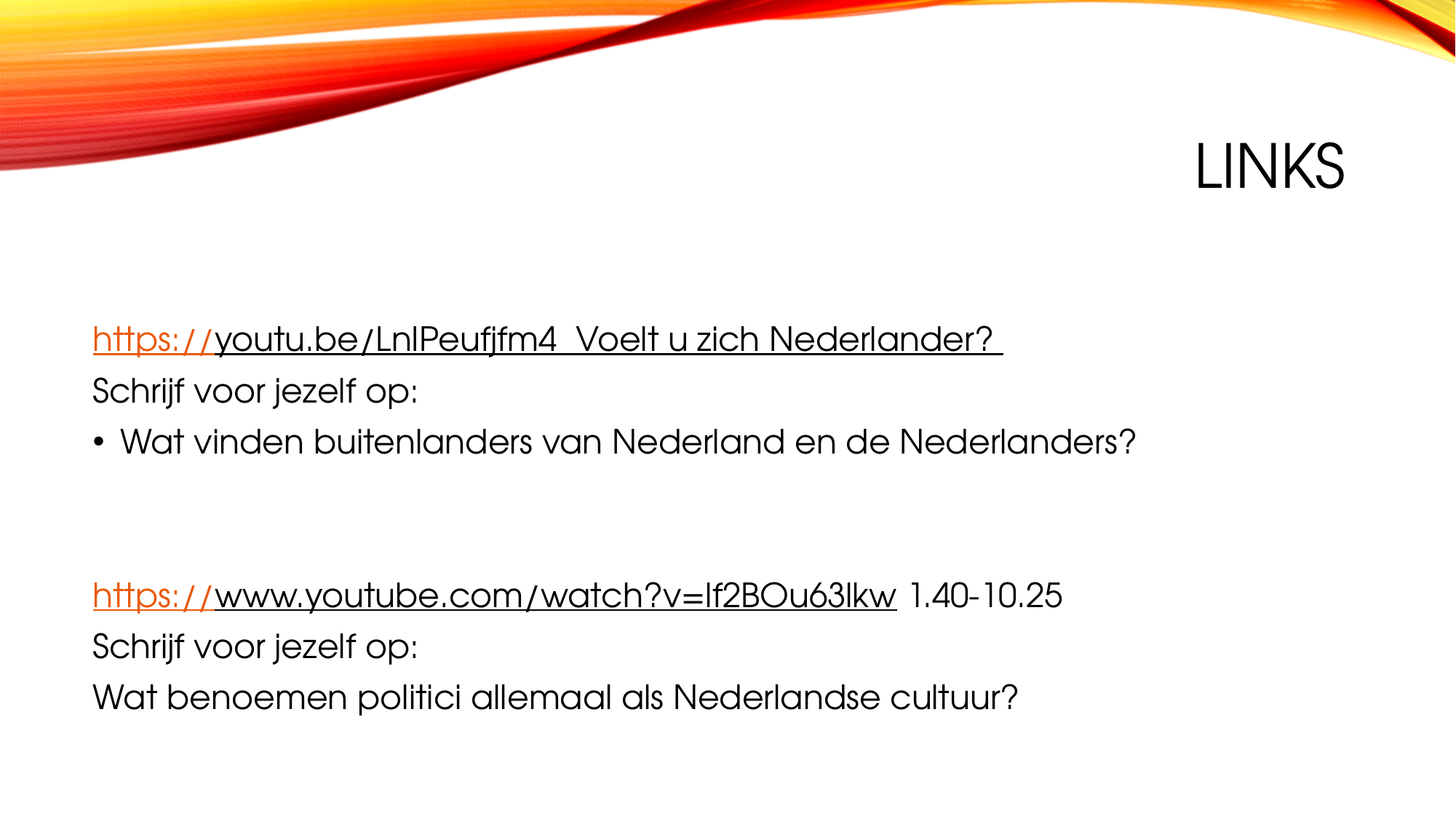

# Links

https://youtu.be/LnIPeufjfm4  Voelt u zich Nederlander?
Schrijf voor jezelf op:
Wat vinden buitenlanders van Nederland en de Nederlanders?

https://www.youtube.com/watch?v=lf2BOu63lkw 1.40-10.25
Schrijf voor jezelf op:
Wat benoemen politici allemaal als Nederlandse cultuur?